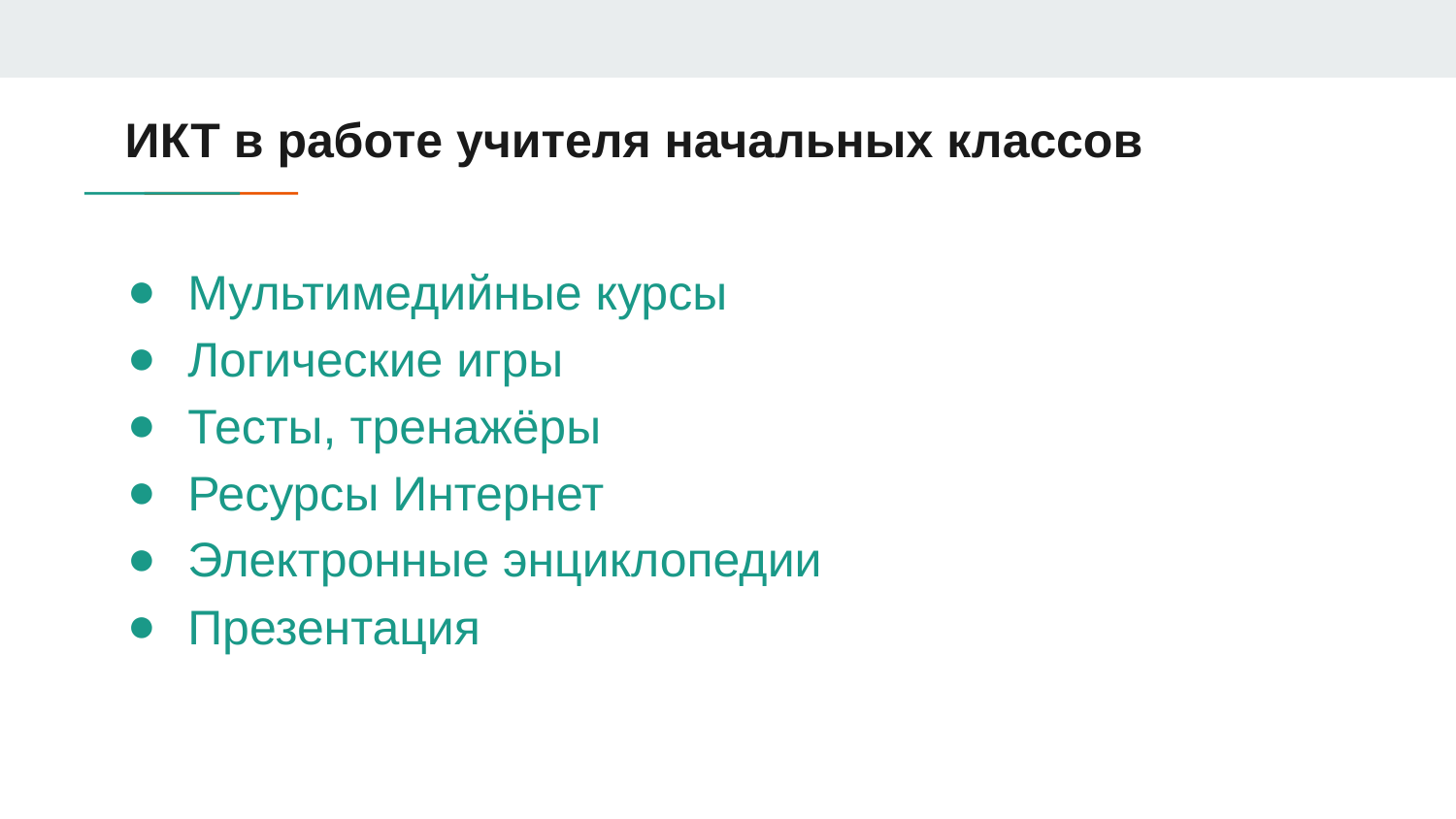

# ИКТ в работе учителя начальных классов
Мультимедийные курсы
Логические игры
Тесты, тренажёры
Ресурсы Интернет
Электронные энциклопедии
Презентация